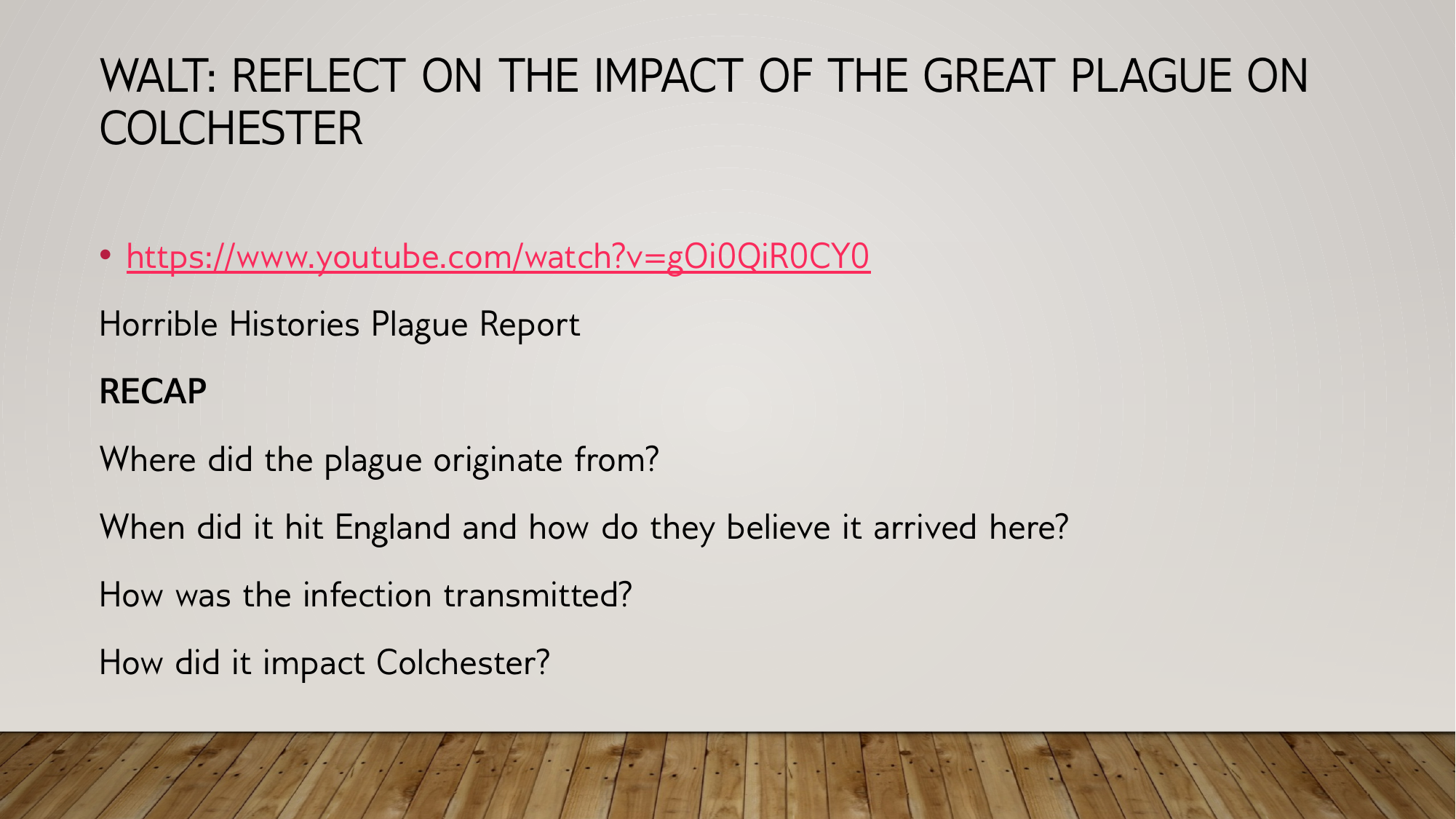

WALT: reflect on the impact of the Great Plague on Colchester
https://www.youtube.com/watch?v=gOi0QiR0CY0
Horrible Histories Plague Report
RECAP
Where did the plague originate from?
When did it hit England and how do they believe it arrived here?
How was the infection transmitted?
How did it impact Colchester?